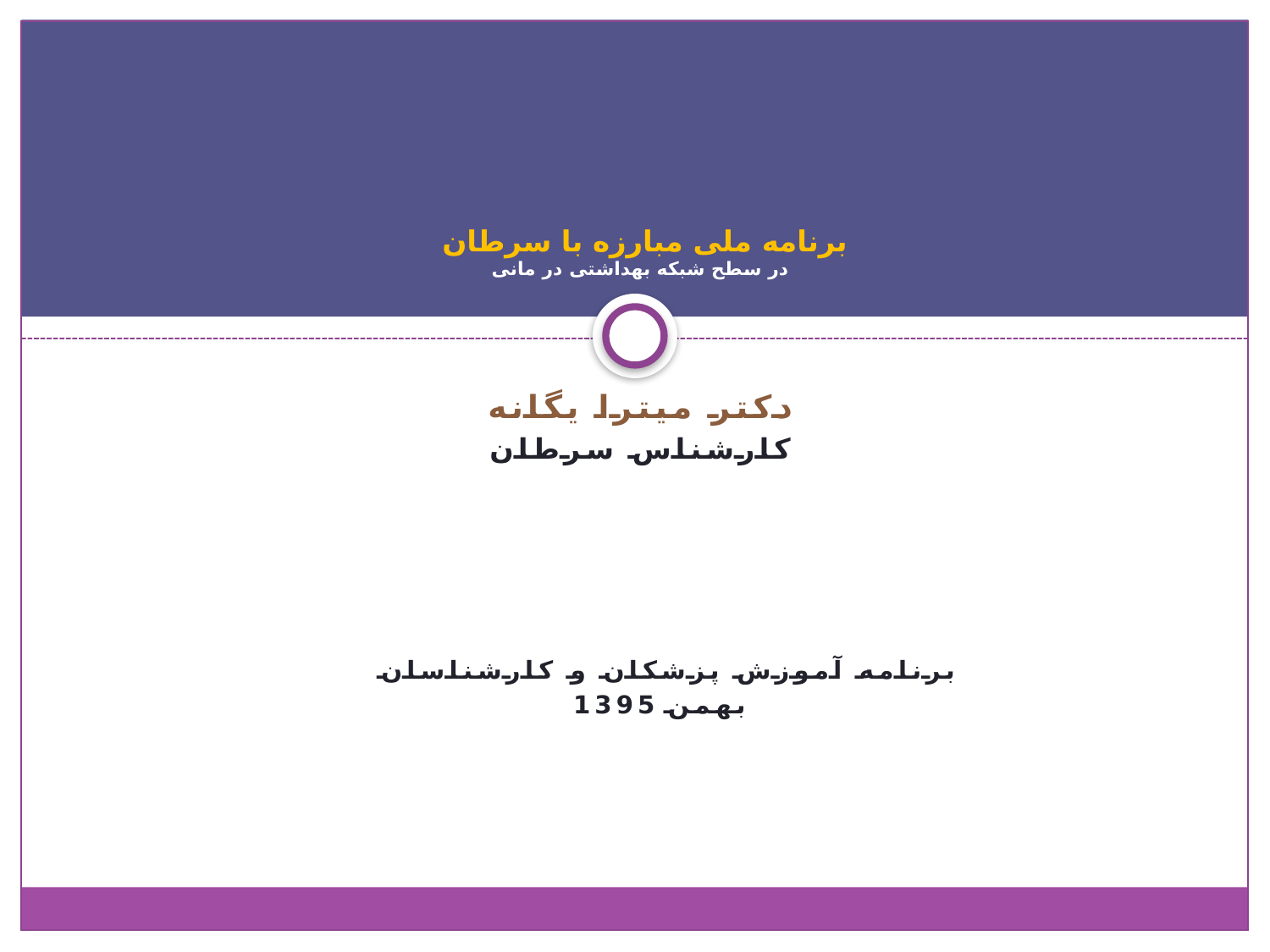

# برنامه ملی مبارزه با سرطان در سطح شبکه بهداشتی در مانی
دکتر میترا یگانه
کارشناس سرطان

برنامه آموزش پزشکان و کارشناسان
بهمن 1395